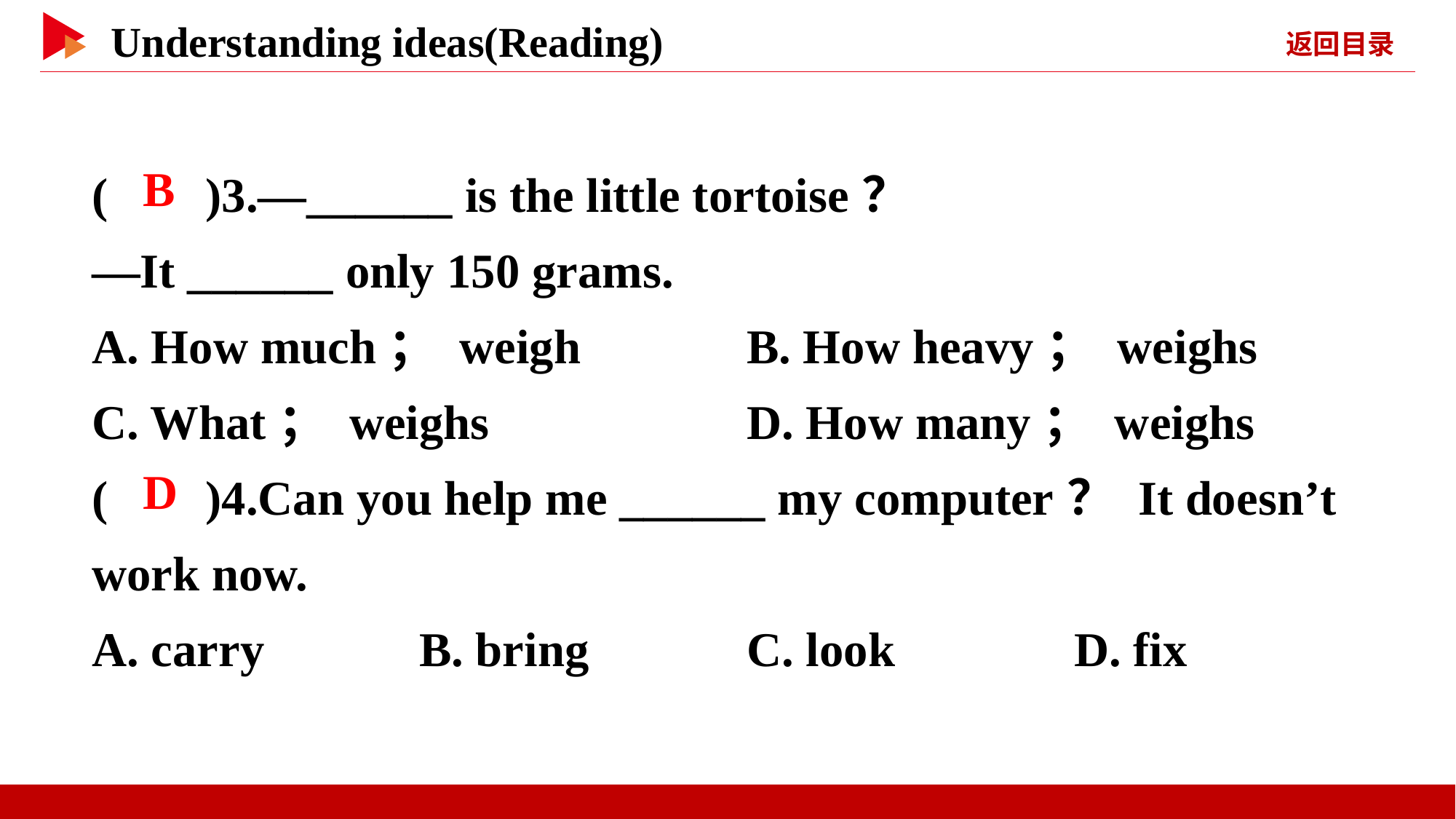

(        )3.—______ is the little tortoise？
—It ______ only 150 grams.
A. How much； weigh		B. How heavy； weighs
C. What； weighs			D. How many； weighs
(        )4.Can you help me ______ my computer？ It doesn’t work now.
A. carry		B. bring		C. look		D. fix
   B
   D